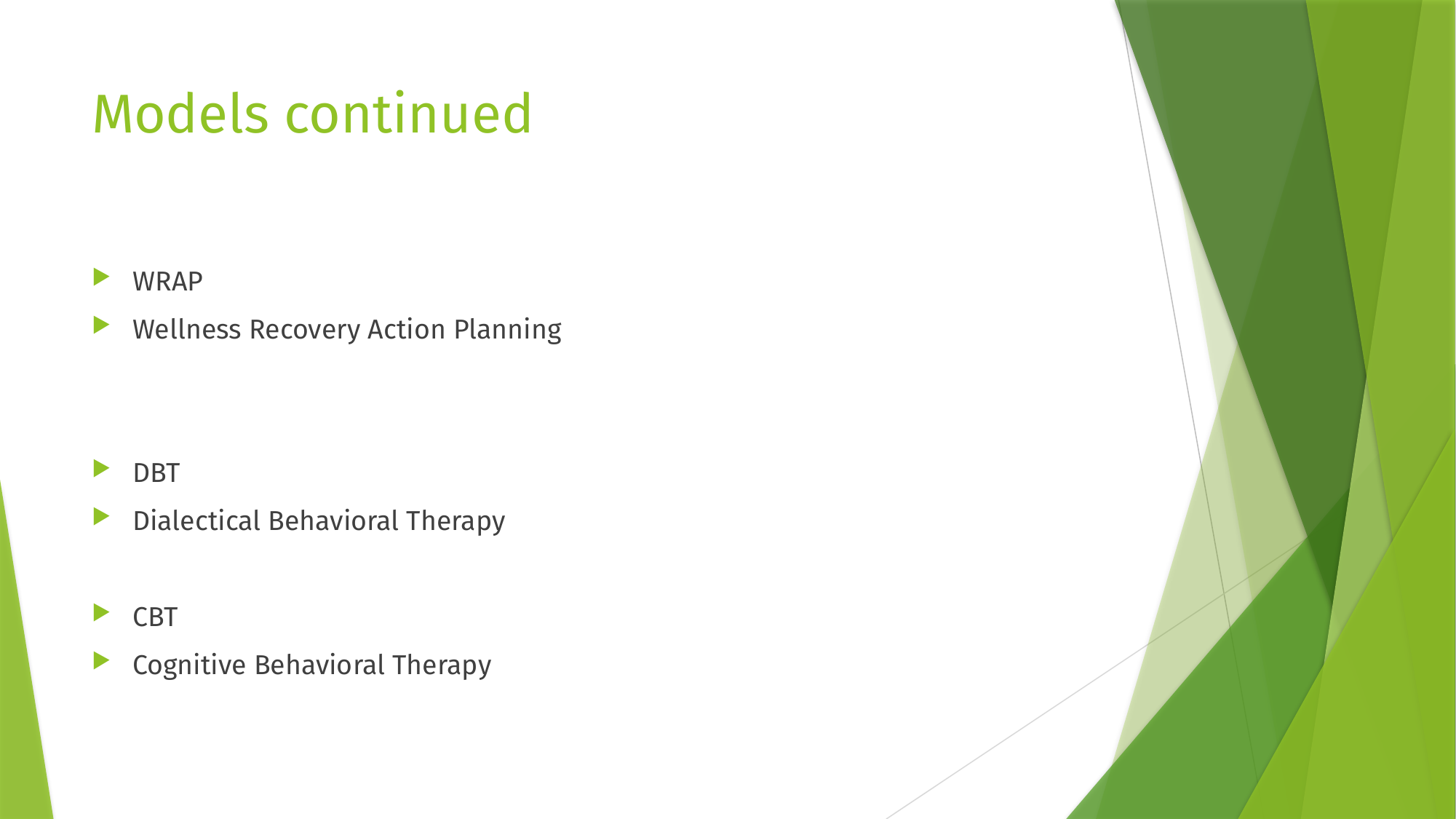

# Models continued
WRAP
Wellness Recovery Action Planning

DBT
Dialectical Behavioral Therapy

CBT
Cognitive Behavioral Therapy